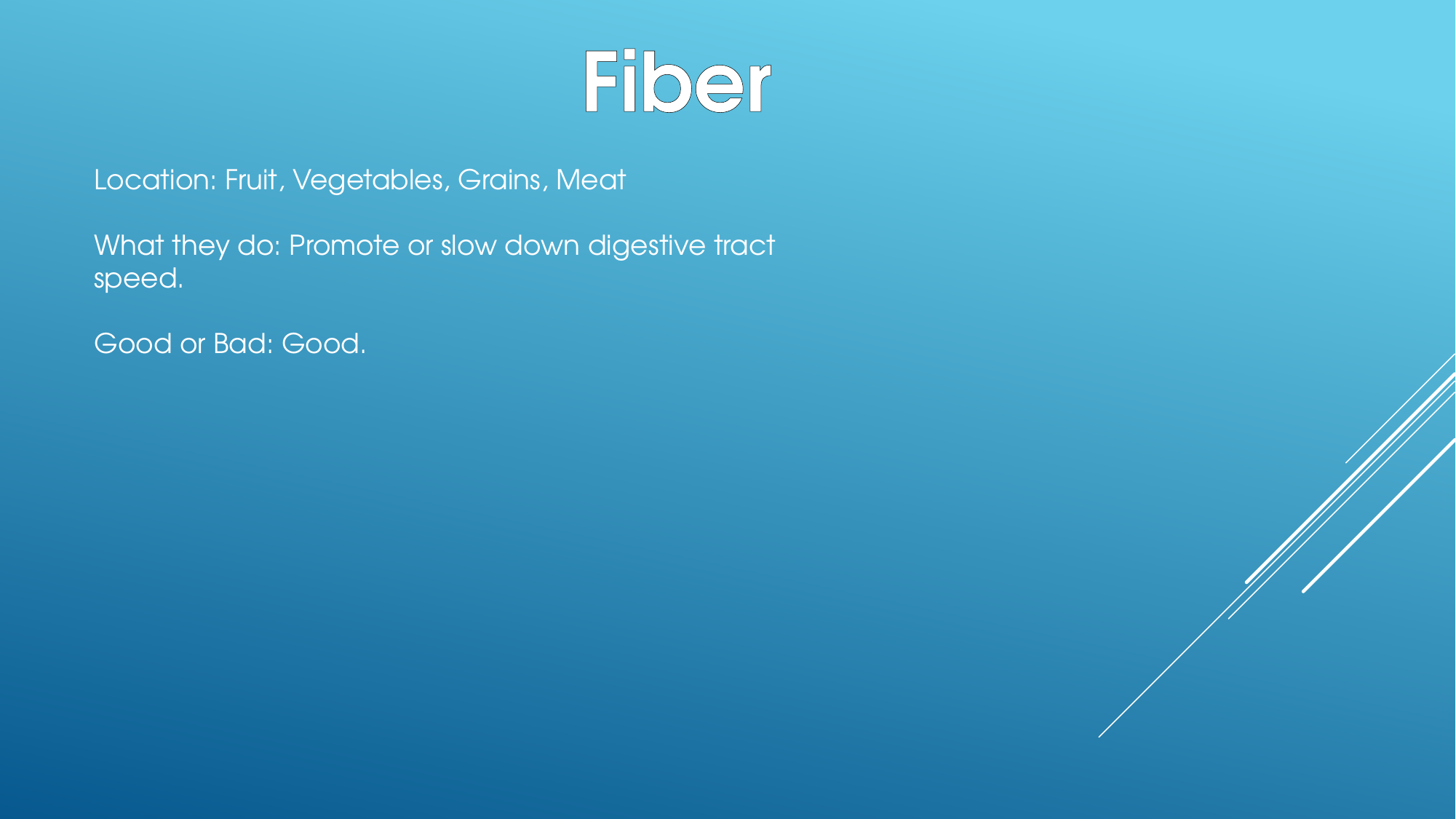

Fiber
Location: Fruit, Vegetables, Grains, Meat

What they do: Promote or slow down digestive tract speed.

Good or Bad: Good.